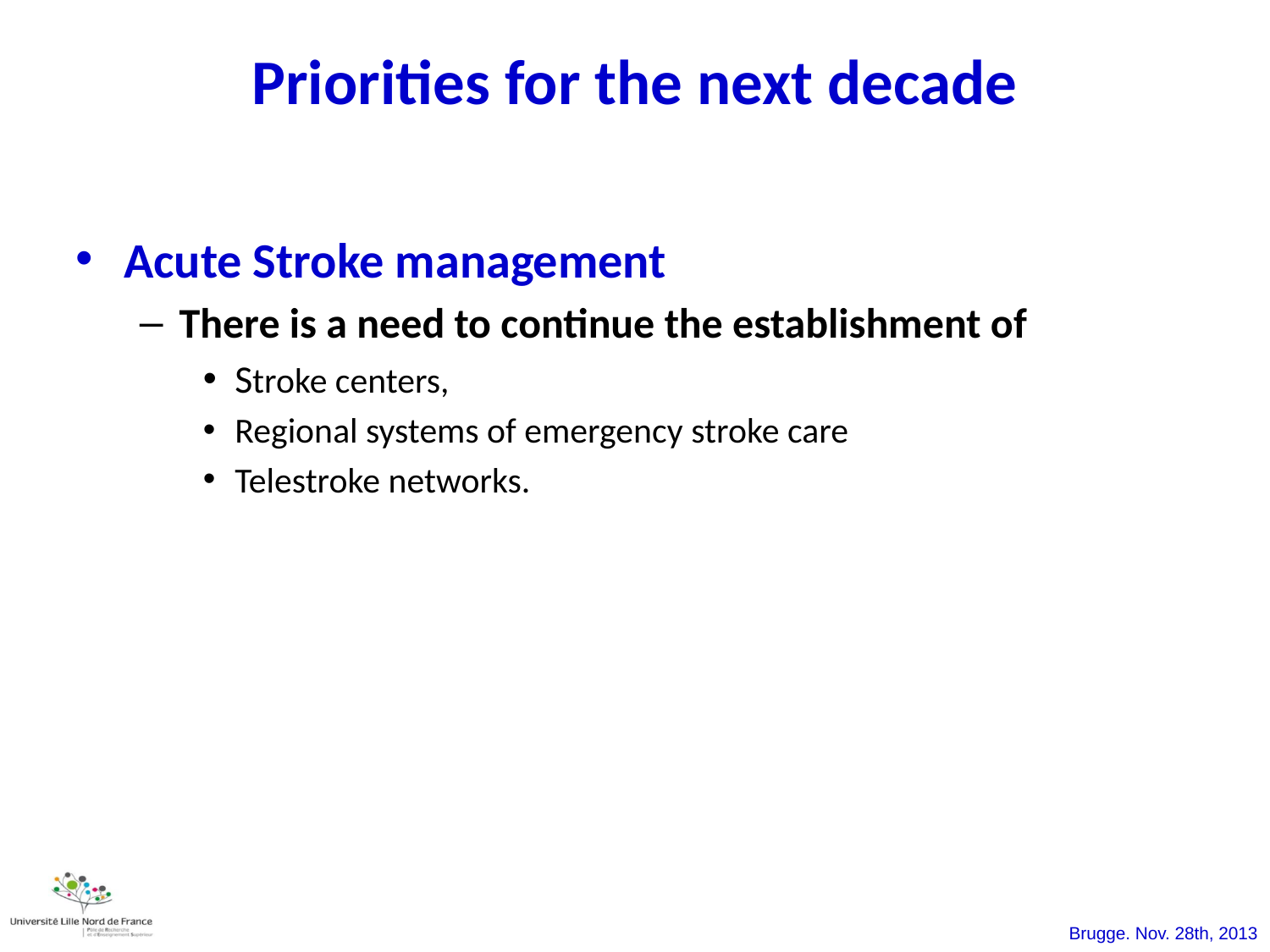

Priorities for the next decade
Acute Stroke management
There is a need to continue the establishment of
Stroke centers,
Regional systems of emergency stroke care
Telestroke networks.